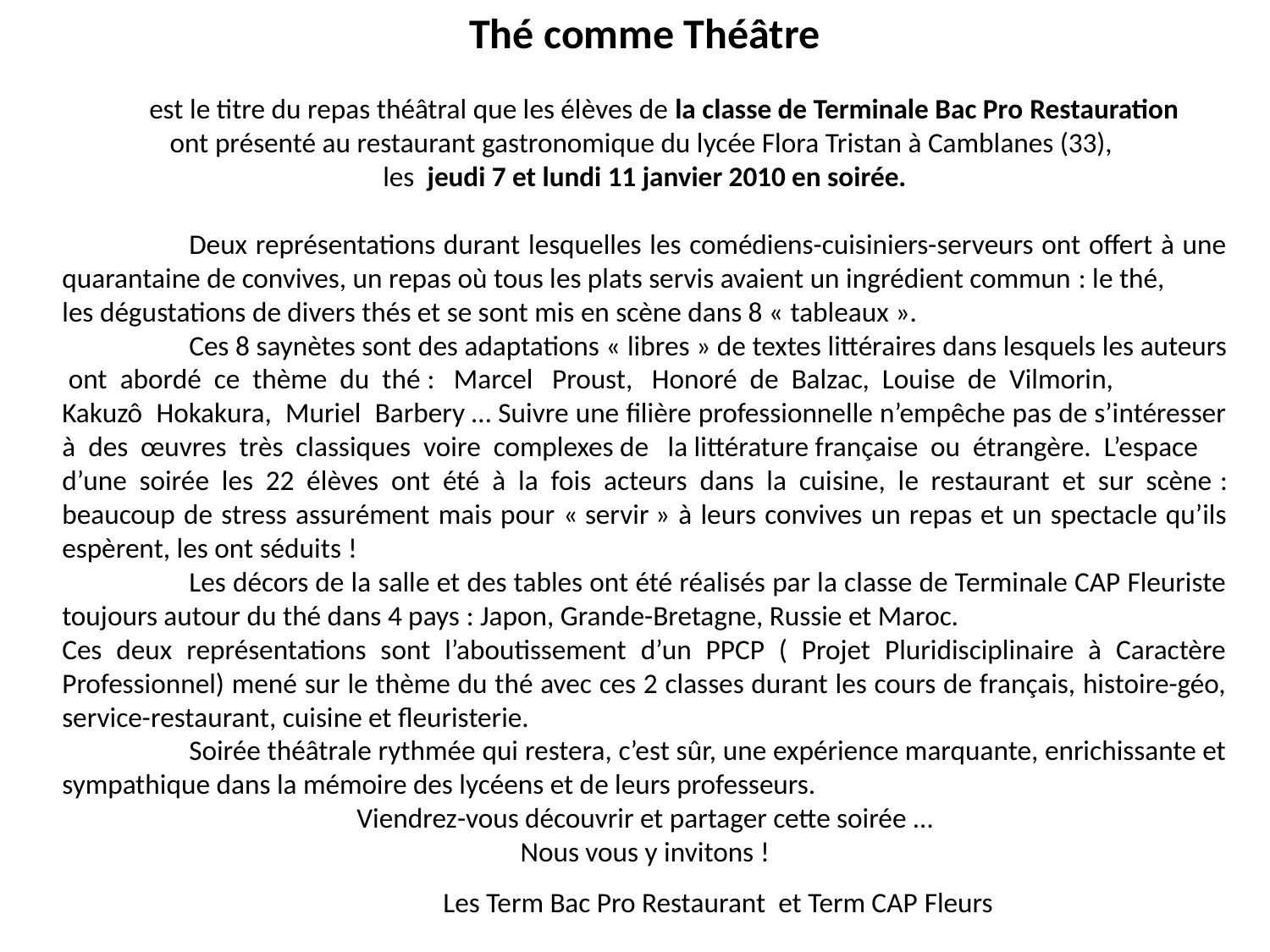

Thé comme Théâtre

       est le titre du repas théâtral que les élèves de la classe de Terminale Bac Pro Restauration
ont présenté au restaurant gastronomique du lycée Flora Tristan à Camblanes (33),
les  jeudi 7 et lundi 11 janvier 2010 en soirée.

	Deux représentations durant lesquelles les comédiens-cuisiniers-serveurs ont offert à une quarantaine de convives, un repas où tous les plats servis avaient un ingrédient commun : le thé,
les dégustations de divers thés et se sont mis en scène dans 8 « tableaux ».
	Ces 8 saynètes sont des adaptations « libres » de textes littéraires dans lesquels les auteurs  ont  abordé  ce  thème  du  thé :   Marcel   Proust,   Honoré  de  Balzac,  Louise  de  Vilmorin,
Kakuzô  Hokakura,  Muriel  Barbery … Suivre une filière professionnelle n’empêche pas de s’intéresser à  des  œuvres  très  classiques  voire  complexes de   la littérature française  ou  étrangère.  L’espace
d’une soirée les 22 élèves ont été à la fois acteurs dans la cuisine, le restaurant et sur scène : beaucoup de stress assurément mais pour « servir » à leurs convives un repas et un spectacle qu’ils espèrent, les ont séduits !
	Les décors de la salle et des tables ont été réalisés par la classe de Terminale CAP Fleuriste toujours autour du thé dans 4 pays : Japon, Grande-Bretagne, Russie et Maroc.
Ces deux représentations sont l’aboutissement d’un PPCP ( Projet Pluridisciplinaire à Caractère Professionnel) mené sur le thème du thé avec ces 2 classes durant les cours de français, histoire-géo, service-restaurant, cuisine et fleuristerie.
	Soirée théâtrale rythmée qui restera, c’est sûr, une expérience marquante, enrichissante et sympathique dans la mémoire des lycéens et de leurs professeurs.
Viendrez-vous découvrir et partager cette soirée …
Nous vous y invitons !

                                   		Les Term Bac Pro Restaurant  et Term CAP Fleurs